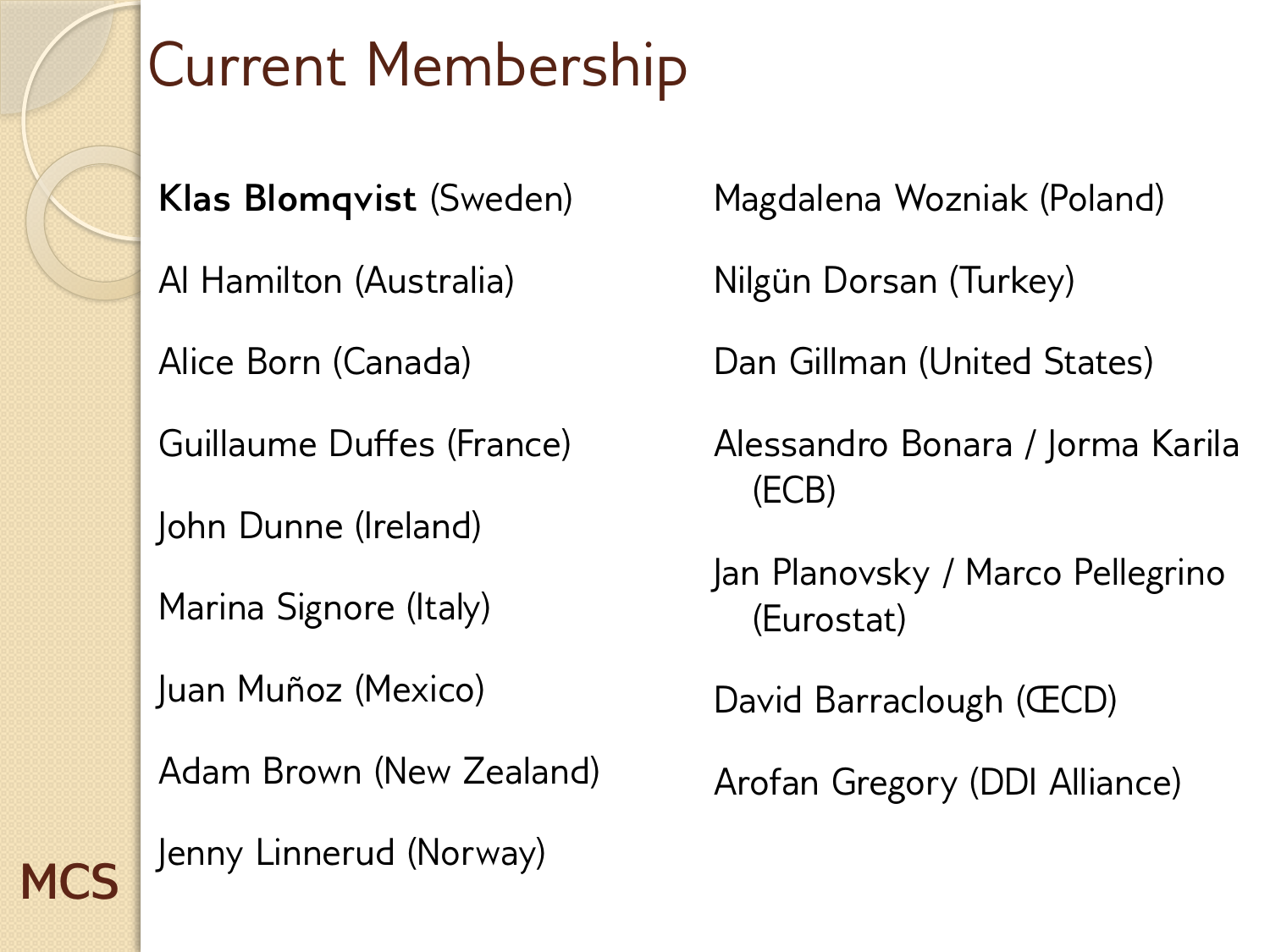

# Current Membership
Klas Blomqvist (Sweden)
Al Hamilton (Australia)
Alice Born (Canada)
Guillaume Duffes (France)
John Dunne (Ireland)
Marina Signore (Italy)
Juan Muñoz (Mexico)
Adam Brown (New Zealand)
Jenny Linnerud (Norway)
Magdalena Wozniak (Poland)
Nilgün Dorsan (Turkey)
Dan Gillman (United States)
Alessandro Bonara / Jorma Karila (ECB)
Jan Planovsky / Marco Pellegrino (Eurostat)
David Barraclough (OECD)
Arofan Gregory (DDI Alliance)
MCS